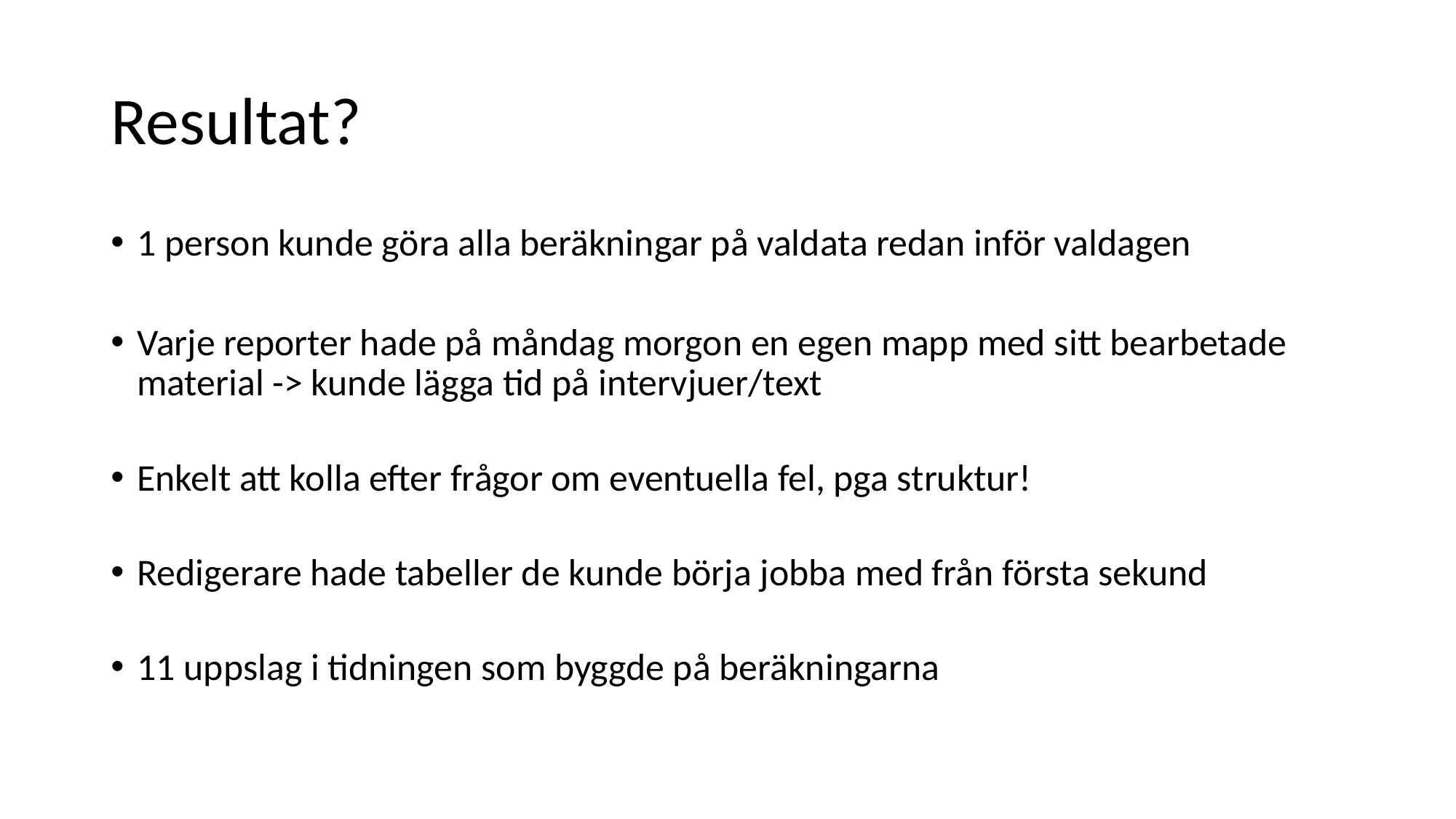

# Resultat?
1 person kunde göra alla beräkningar på valdata redan inför valdagen
Varje reporter hade på måndag morgon en egen mapp med sitt bearbetade material -> kunde lägga tid på intervjuer/text
Enkelt att kolla efter frågor om eventuella fel, pga struktur!
Redigerare hade tabeller de kunde börja jobba med från första sekund
11 uppslag i tidningen som byggde på beräkningarna